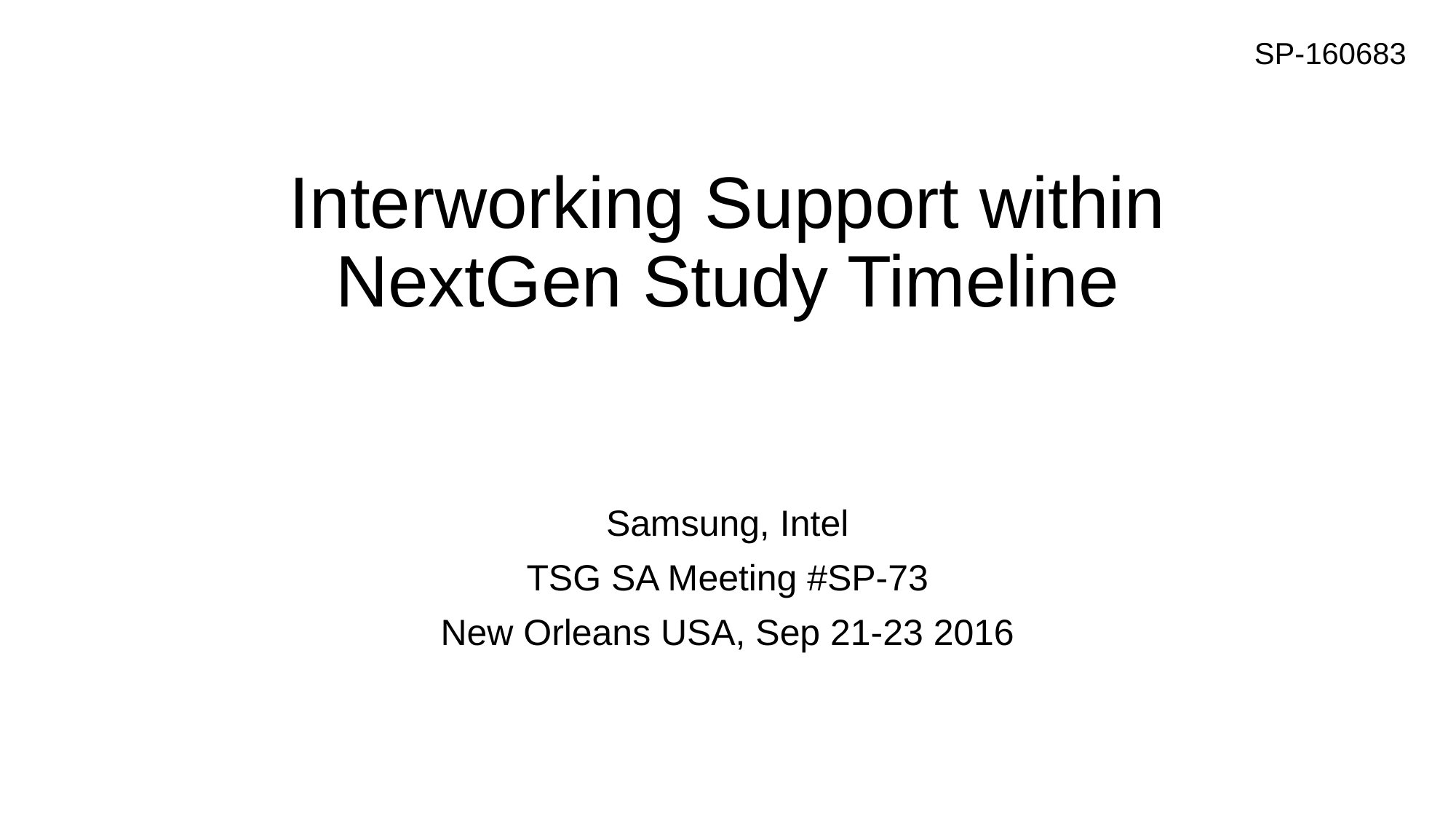

SP-160683
# Interworking Support within NextGen Study Timeline
Samsung, Intel
TSG SA Meeting #SP-73
New Orleans USA, Sep 21-23 2016